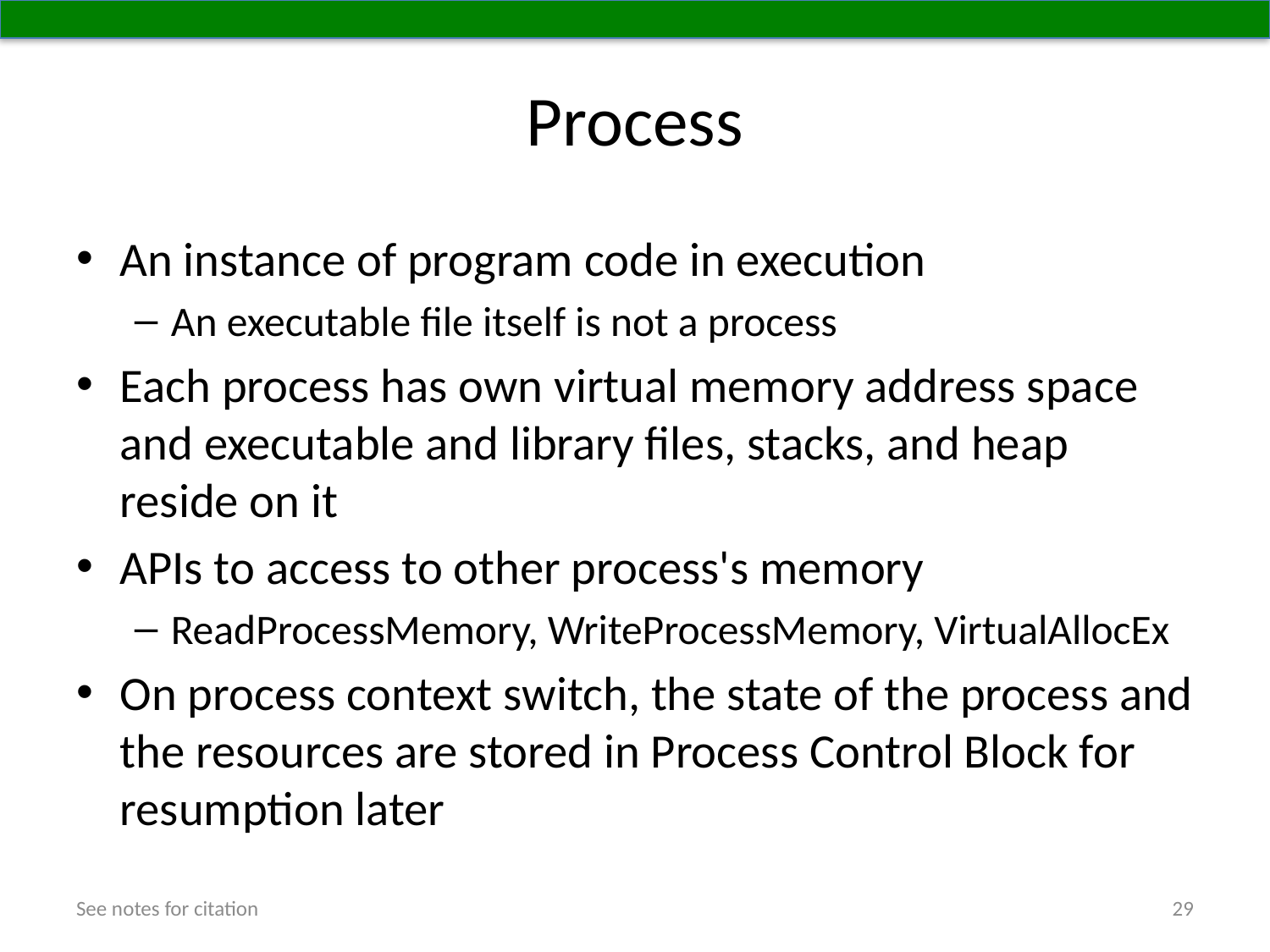

# Process
An instance of program code in execution
An executable file itself is not a process
Each process has own virtual memory address space and executable and library files, stacks, and heap reside on it
APIs to access to other process's memory
ReadProcessMemory, WriteProcessMemory, VirtualAllocEx
On process context switch, the state of the process and the resources are stored in Process Control Block for resumption later
See notes for citation
29